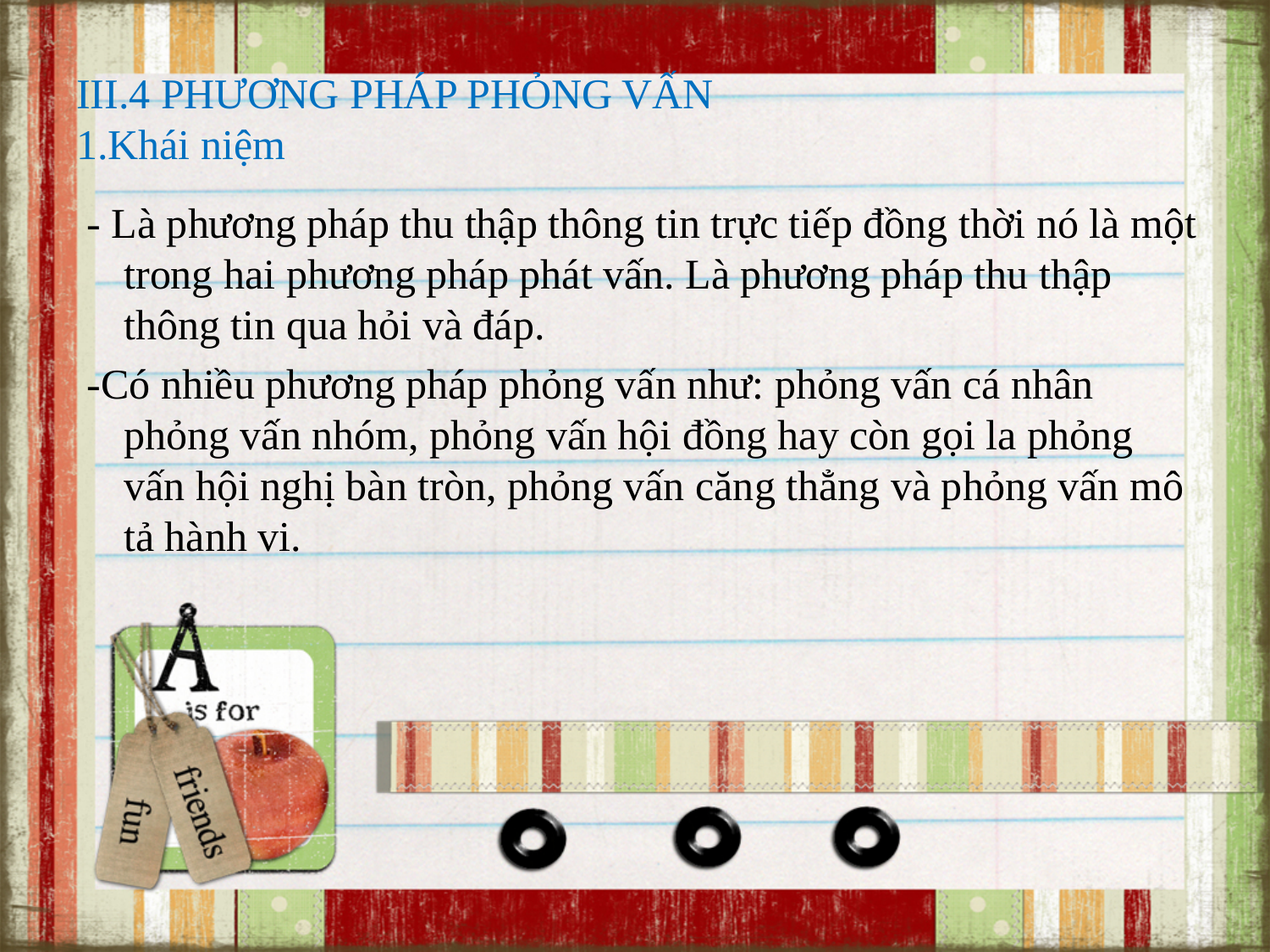

# III.4 PHƯƠNG PHÁP PHỎNG VẤN 1.Khái niệm

 - Là phương pháp thu thập thông tin trực tiếp đồng thời nó là một trong hai phương pháp phát vấn. Là phương pháp thu thập thông tin qua hỏi và đáp.
 -Có nhiều phương pháp phỏng vấn như: phỏng vấn cá nhân phỏng vấn nhóm, phỏng vấn hội đồng hay còn gọi la phỏng vấn hội nghị bàn tròn, phỏng vấn căng thẳng và phỏng vấn mô tả hành vi.